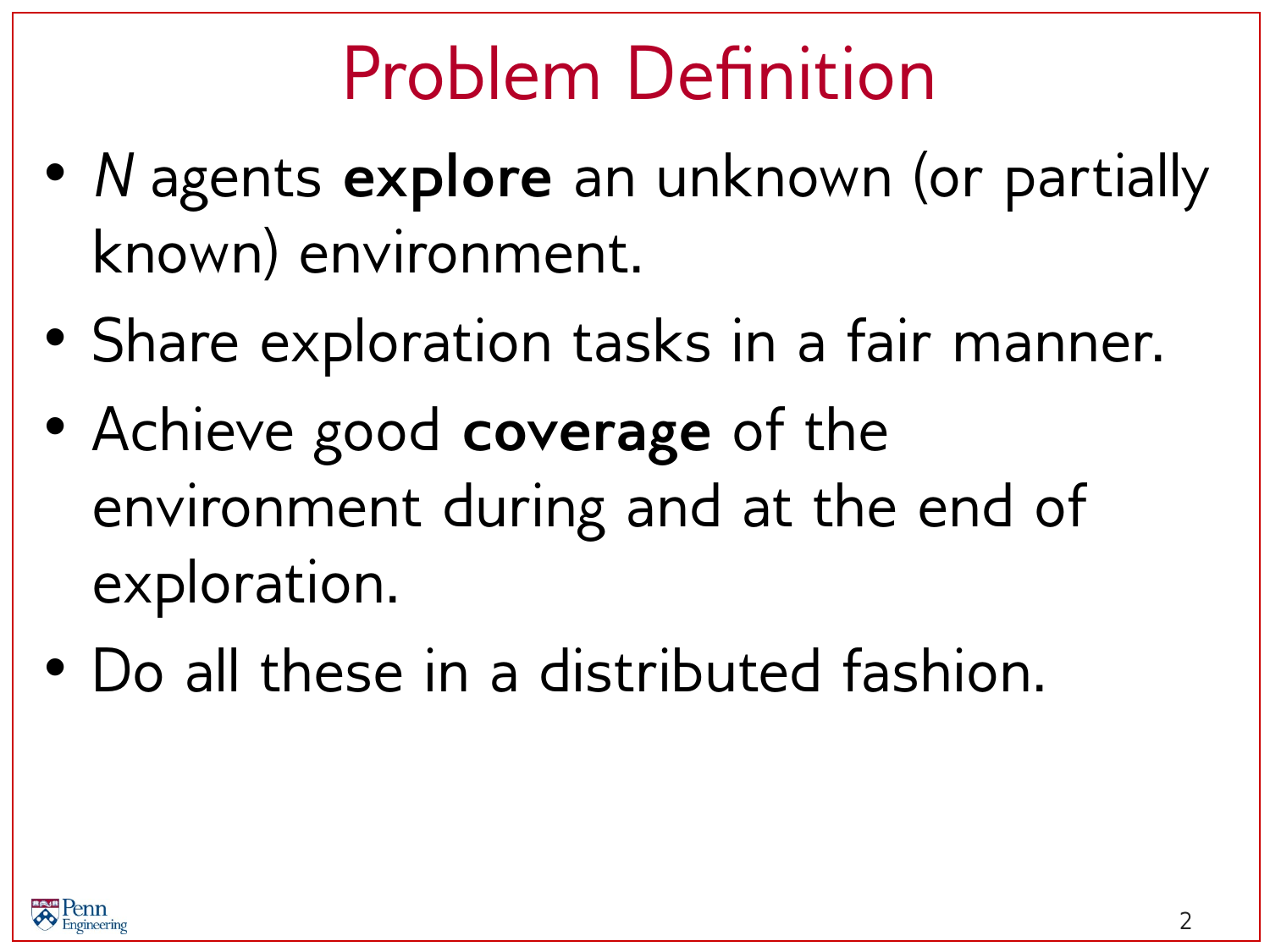

# Problem Definition
N agents explore an unknown (or partially known) environment.
Share exploration tasks in a fair manner.
Achieve good coverage of the environment during and at the end of exploration.
Do all these in a distributed fashion.